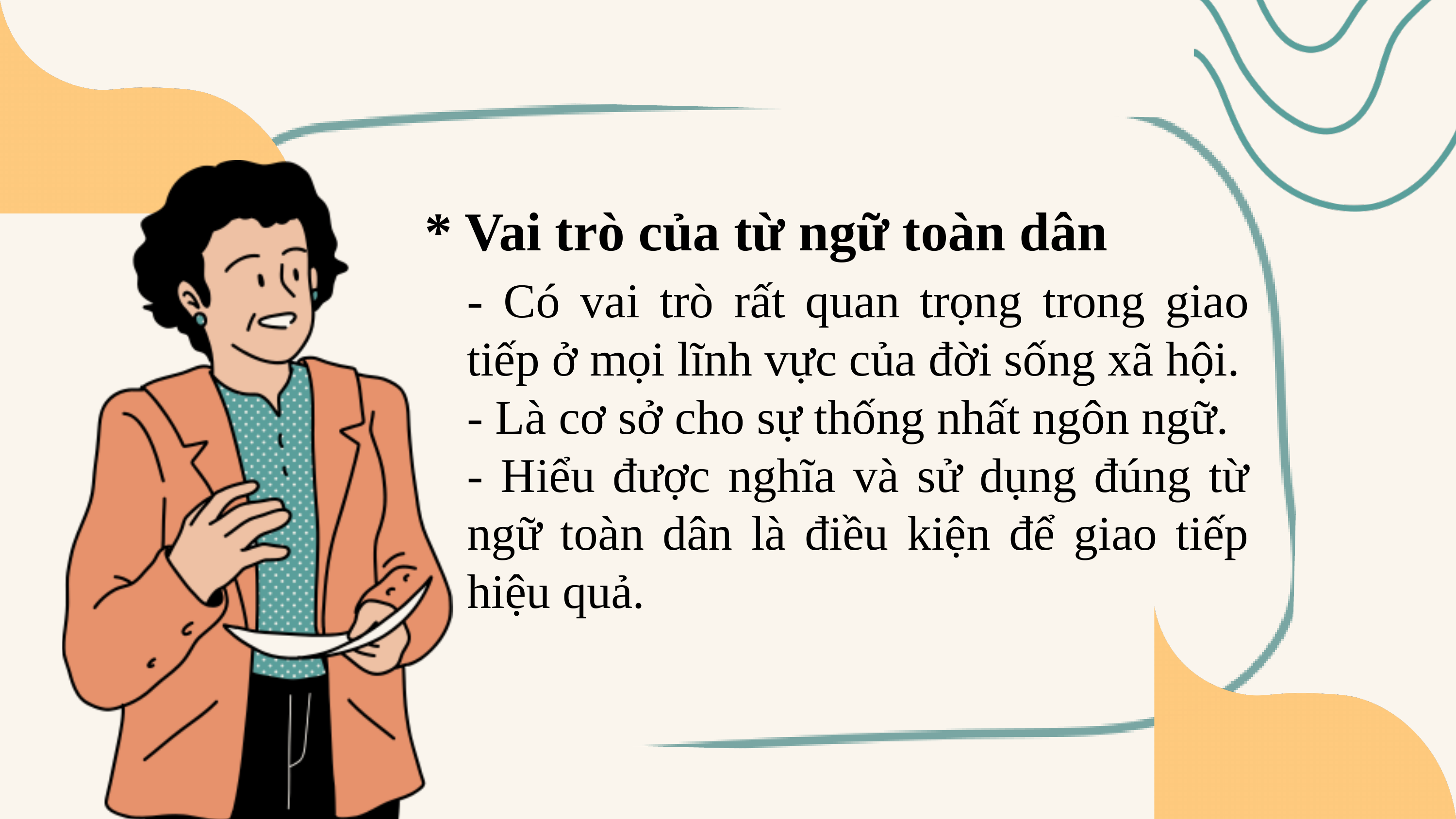

* Vai trò của từ ngữ toàn dân

- Có vai trò rất quan trọng trong giao tiếp ở mọi lĩnh vực của đời sống xã hội.
- Là cơ sở cho sự thống nhất ngôn ngữ.
- Hiểu được nghĩa và sử dụng đúng từ ngữ toàn dân là điều kiện để giao tiếp hiệu quả.